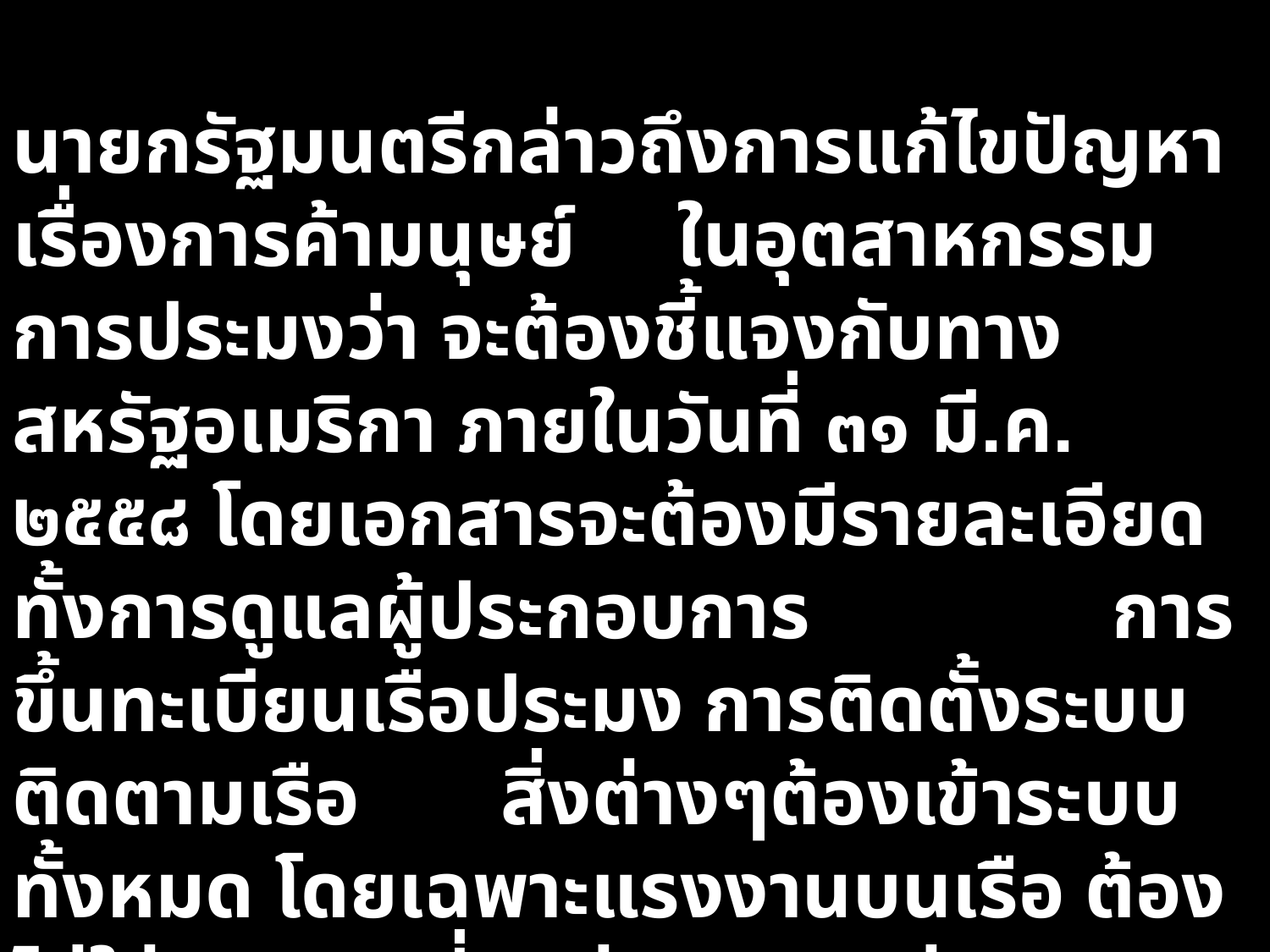

นายกรัฐมนตรีกล่าวถึงการแก้ไขปัญหาเรื่องการค้ามนุษย์     ในอุตสาหกรรมการประมงว่า จะต้องชี้แจงกับทางสหรัฐอเมริกา ภายในวันที่ ๓๑ มี.ค. ๒๕๕๘ โดยเอกสารจะต้องมีรายละเอียดทั้งการดูแลผู้ประกอบการ               การขึ้นทะเบียนเรือประมง การติดตั้งระบบติดตามเรือ       สิ่งต่างๆต้องเข้าระบบทั้งหมด โดยเฉพาะแรงงานบนเรือ ต้องไม่ใช่แรงงานที่ถูกล่อลวงมา ส่วนขบวนการผลประโยชน์ หากเป็นเจ้าหน้าที่ของรัฐ จะต้องถูกดำเนินการทางวินัยและคดีอาญา